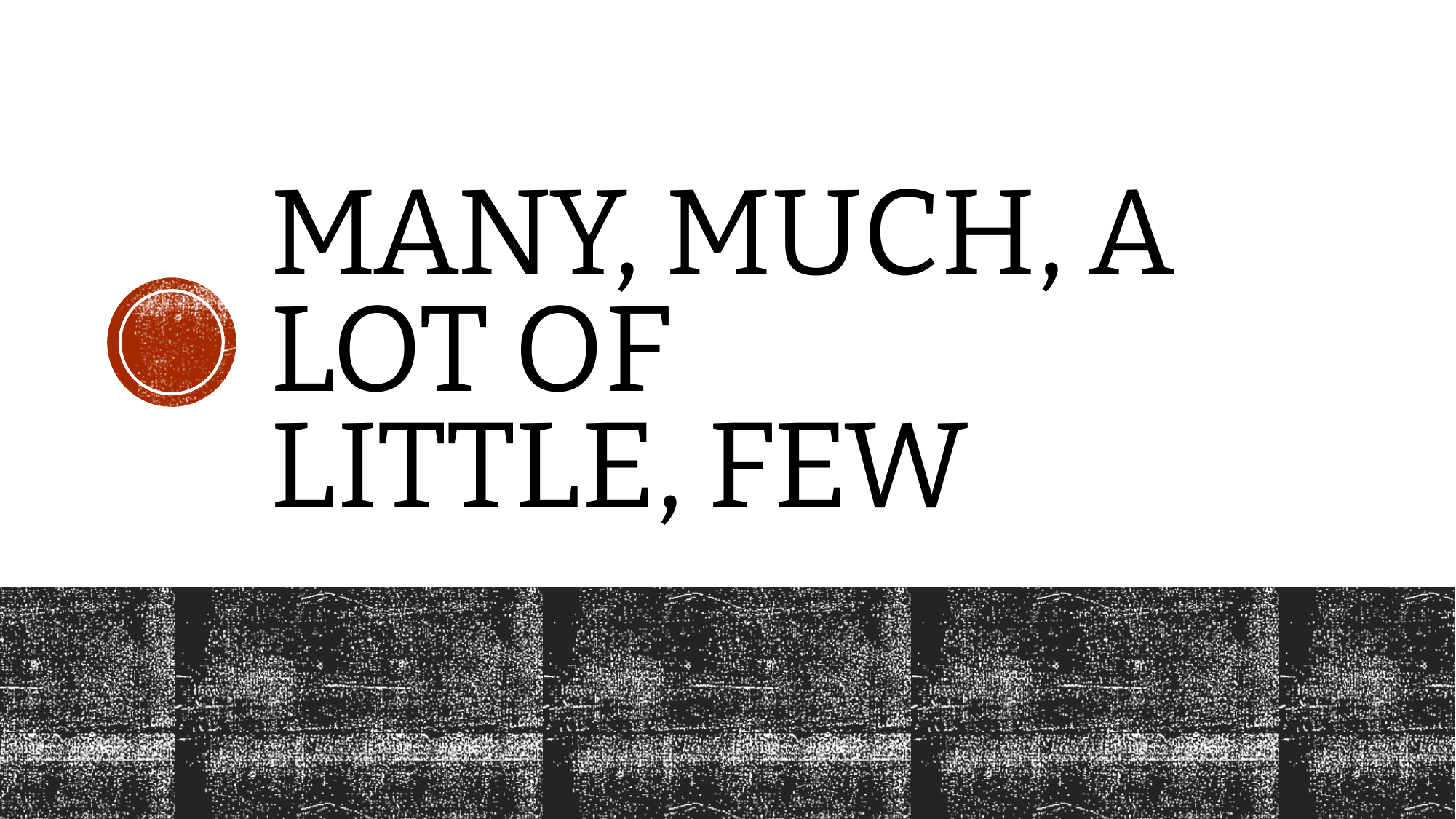

# Many, much, a lot of little, few